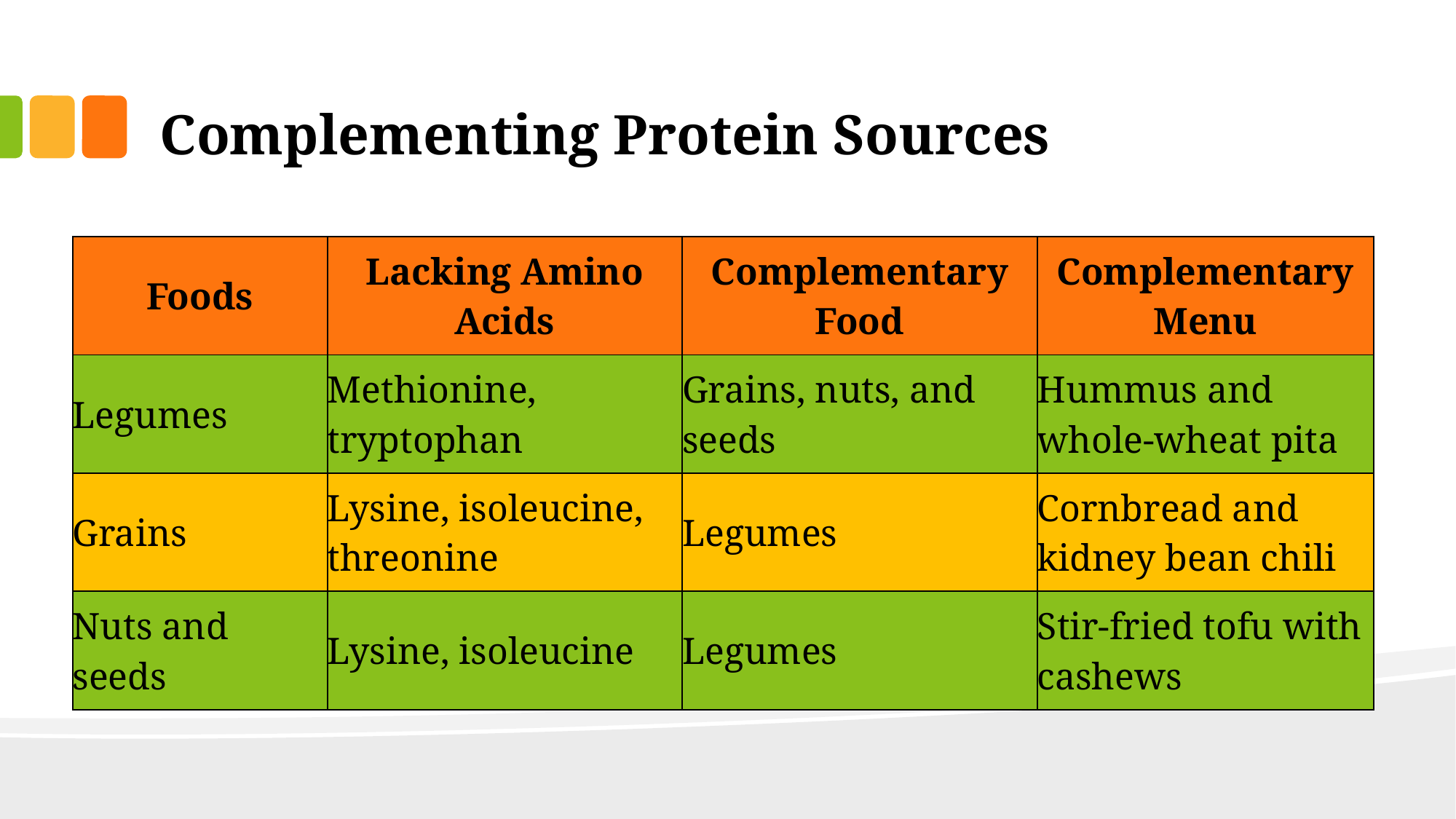

# Complementing Protein Sources
| Foods | Lacking Amino Acids | Complementary Food | Complementary Menu |
| --- | --- | --- | --- |
| Legumes | Methionine, tryptophan | Grains, nuts, and seeds | Hummus and whole-wheat pita |
| Grains | Lysine, isoleucine, threonine | Legumes | Cornbread and kidney bean chili |
| Nuts and seeds | Lysine, isoleucine | Legumes | Stir-fried tofu with cashews |